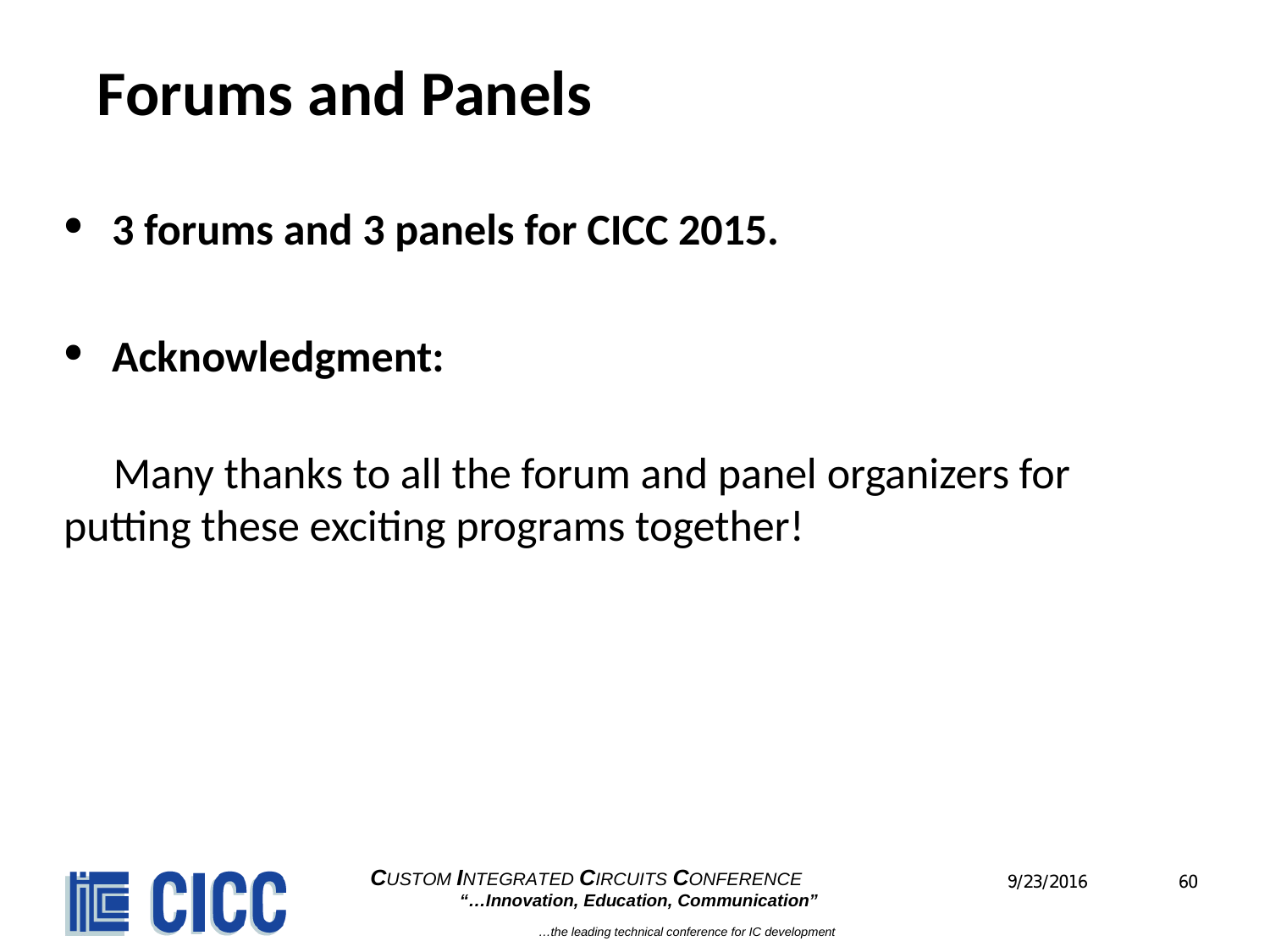

# Forums and Panels
3 forums and 3 panels for CICC 2015.
Acknowledgment:

     Many thanks to all the forum and panel organizers for putting these exciting programs together!